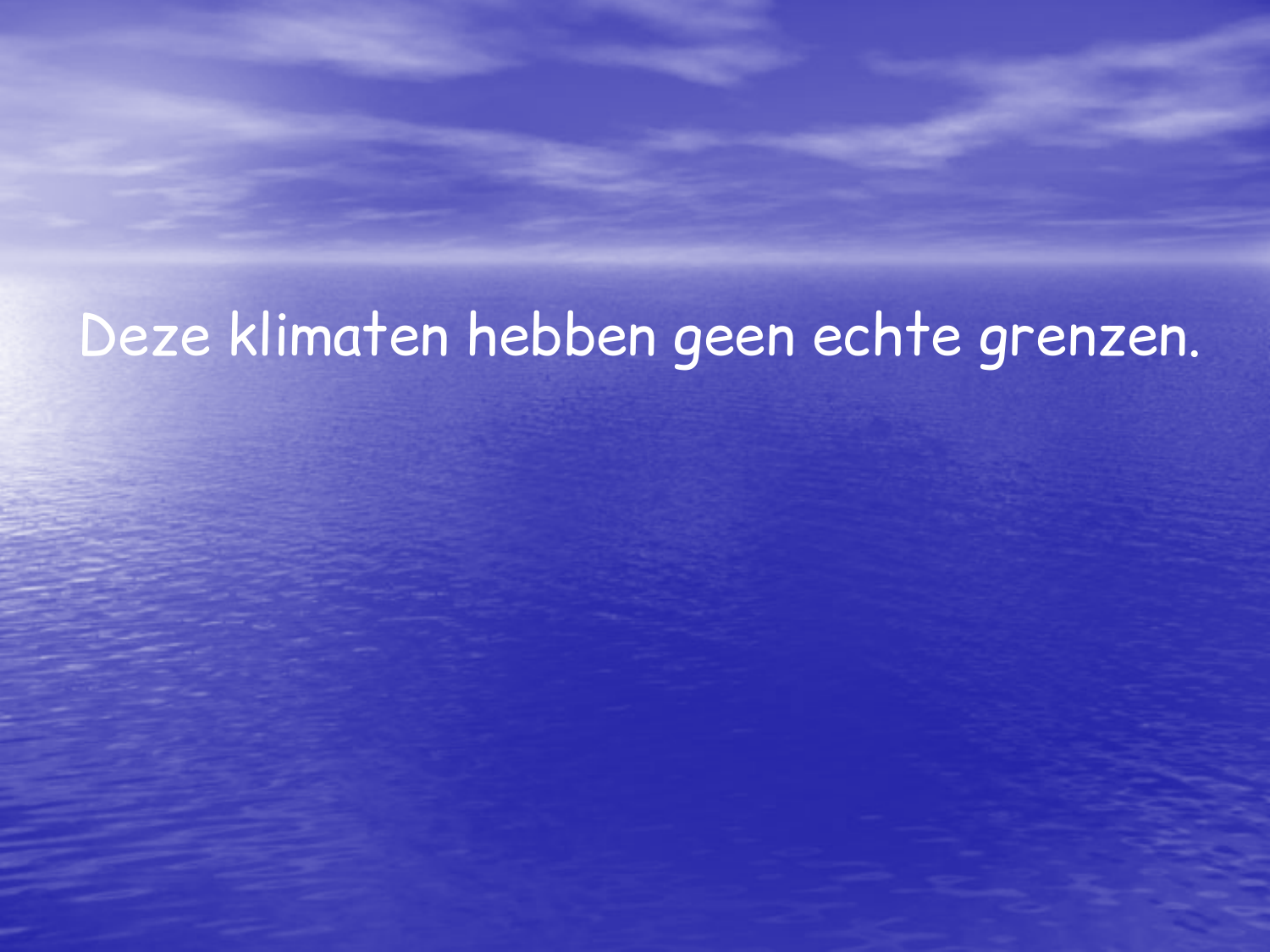

# Deze klimaten hebben geen echte grenzen.